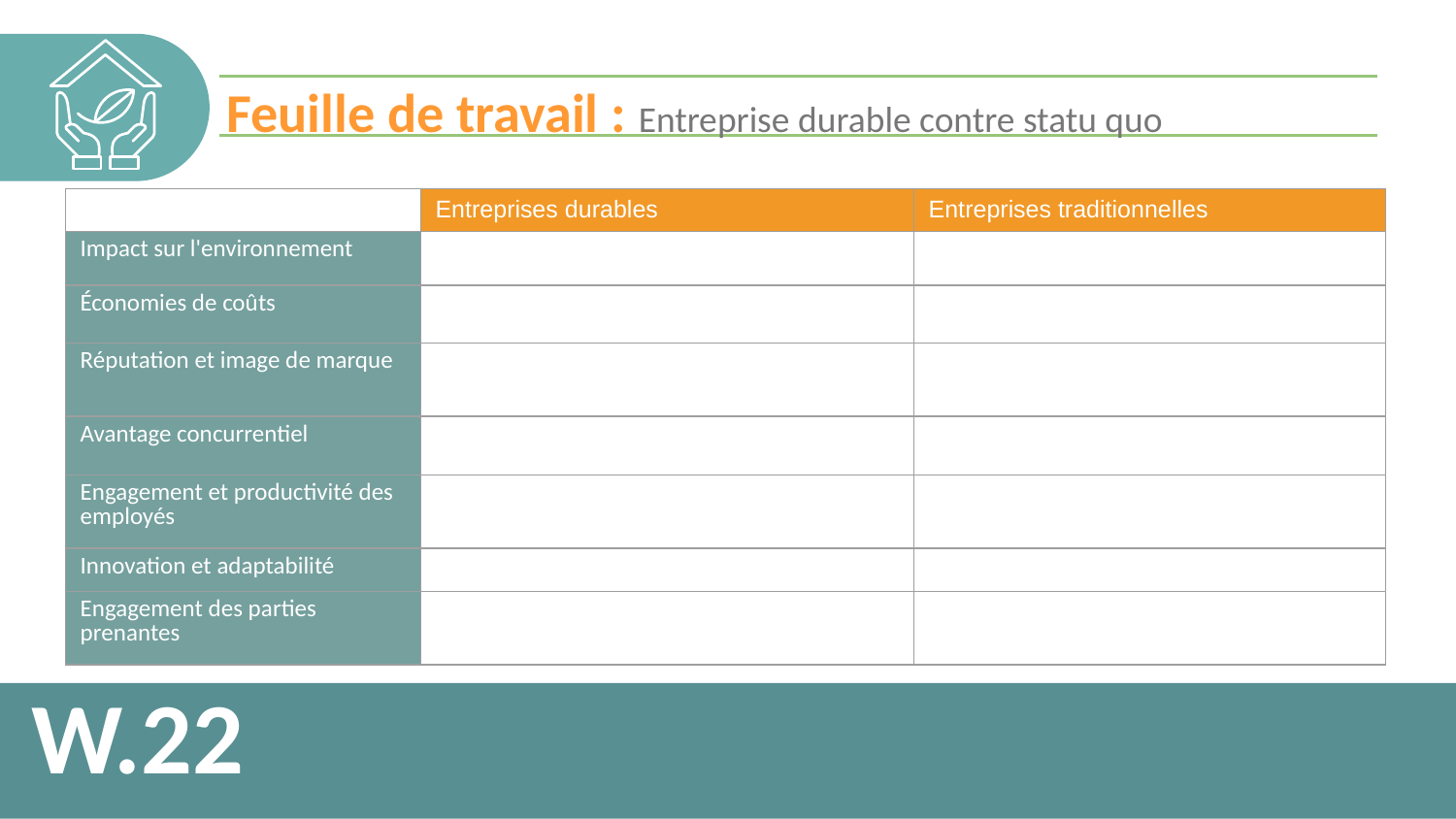

Feuille de travail : Entreprise durable contre statu quo

|  | Entreprises durables | Entreprises traditionnelles |
| --- | --- | --- |
| Impact sur l'environnement |  |  |
| Économies de coûts |  |  |
| Réputation et image de marque |  |  |
| Avantage concurrentiel |  |  |
| Engagement et productivité des employés |  |  |
| Innovation et adaptabilité |  |  |
| Engagement des parties prenantes |  |  |

W.22
54